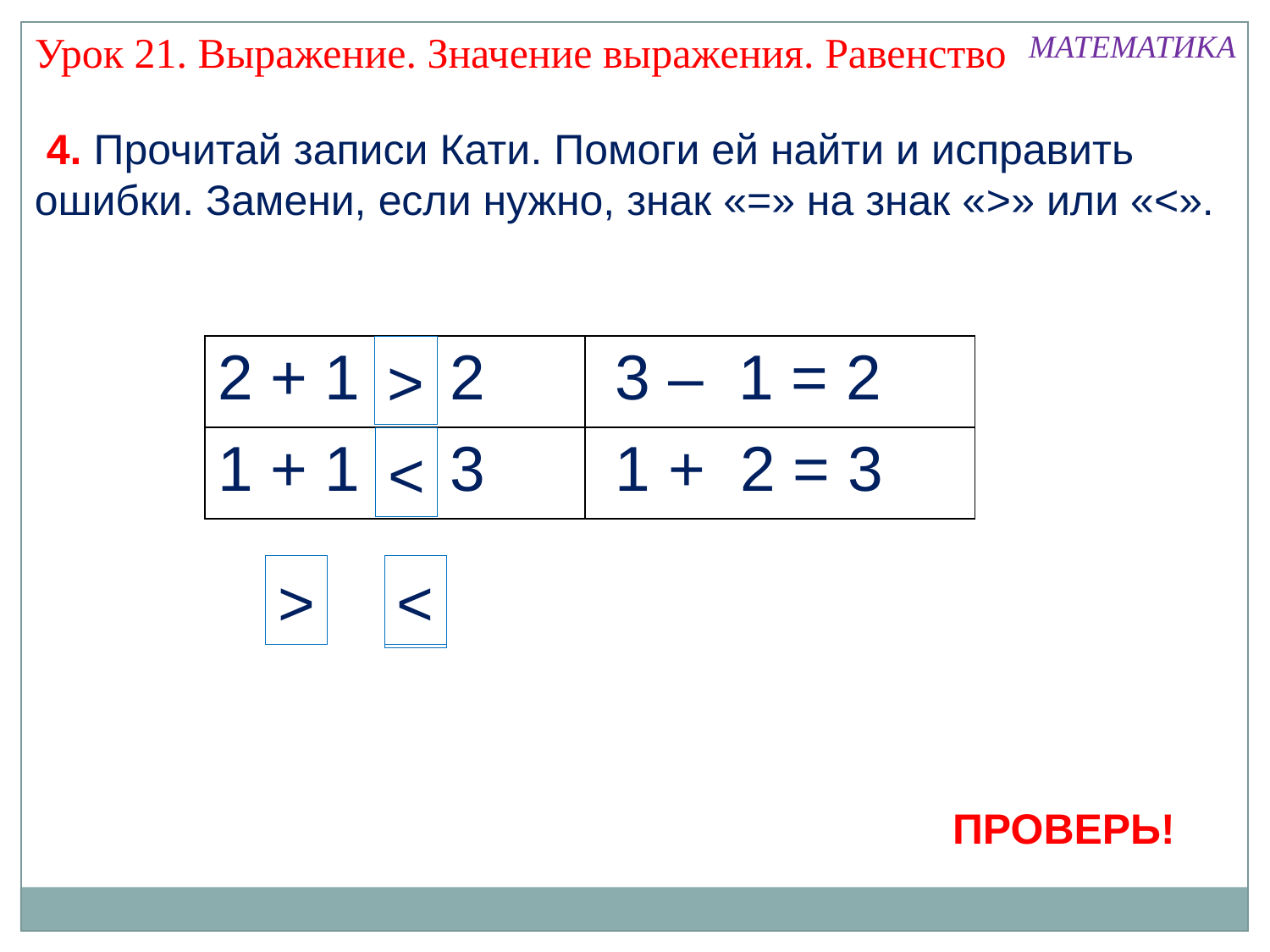

Урок 21. Выражение. Значение выражения. Равенство
МАТЕМАТИКА
 4. Прочитай записи Кати. Помоги ей найти и исправить ошибки. Замени, если нужно, знак «=» на знак «>» или «<».
| 2 + 1 = 2 | 3 – 1 = 2 |
| --- | --- |
| 1 + 1 = 3 | 1 + 2 = 3 |
>
<
>
>
<
<
ПРОВЕРЬ!